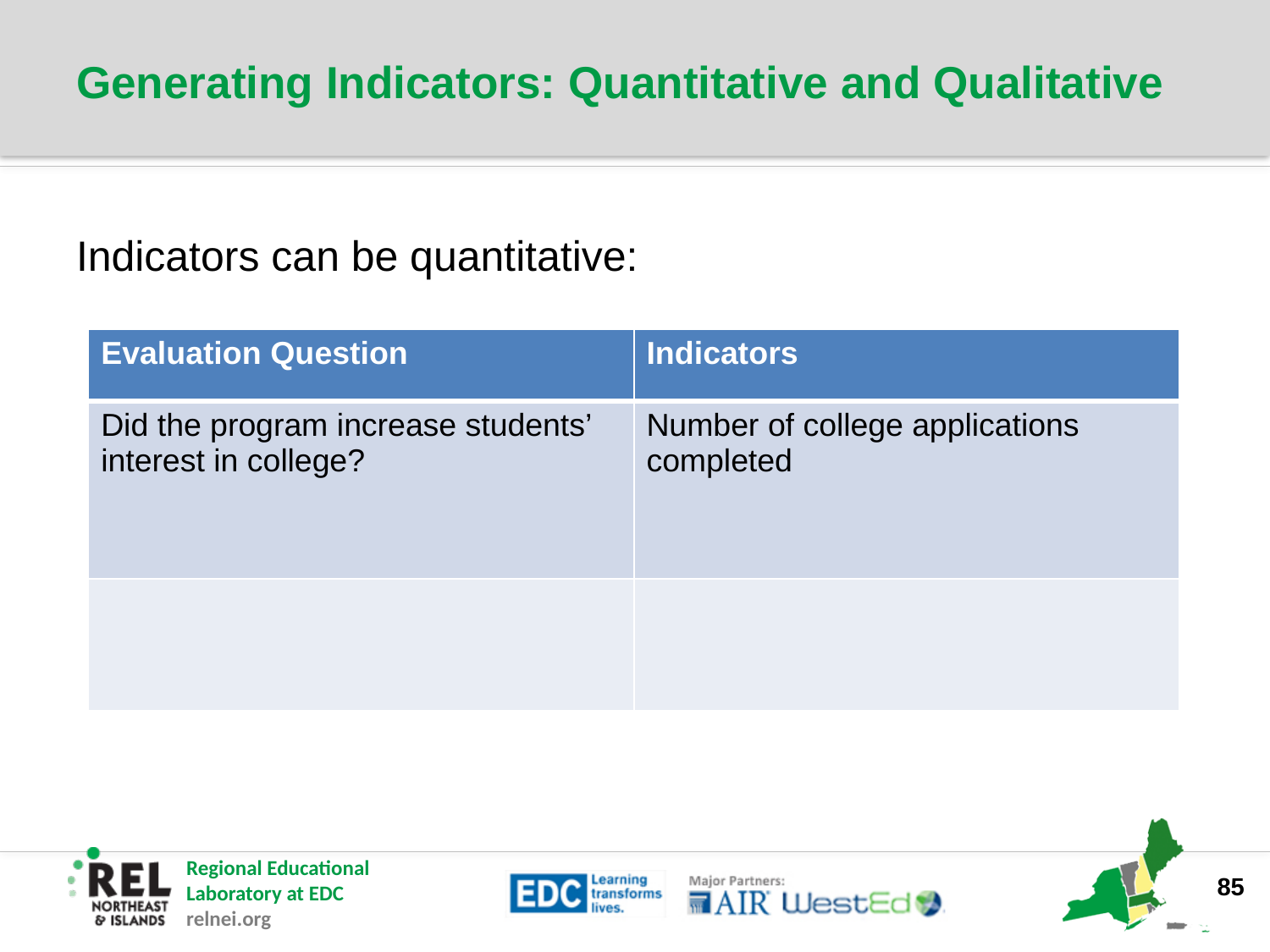

# Generating Indicators: Quantitative and Qualitative
Indicators can be quantitative:

| Evaluation Question | Indicators |
| --- | --- |
| Did the program increase students’ interest in college? | Number of college applications completed |
|  |  |
85